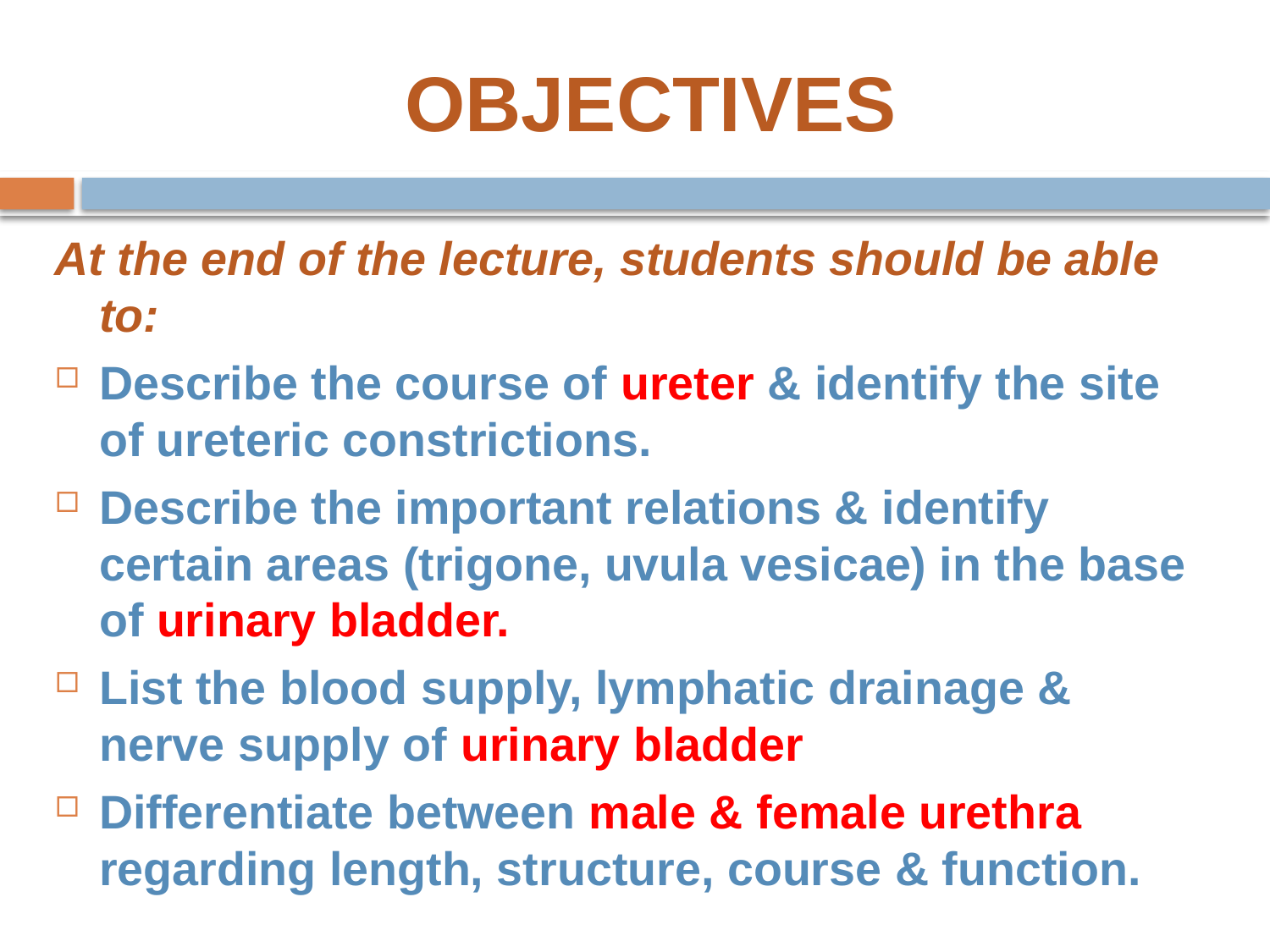

# OBJECTIVES
At the end of the lecture, students should be able to:
Describe the course of ureter & identify the site of ureteric constrictions.
Describe the important relations & identify certain areas (trigone, uvula vesicae) in the base of urinary bladder.
List the blood supply, lymphatic drainage & nerve supply of urinary bladder
Differentiate between male & female urethra regarding length, structure, course & function.